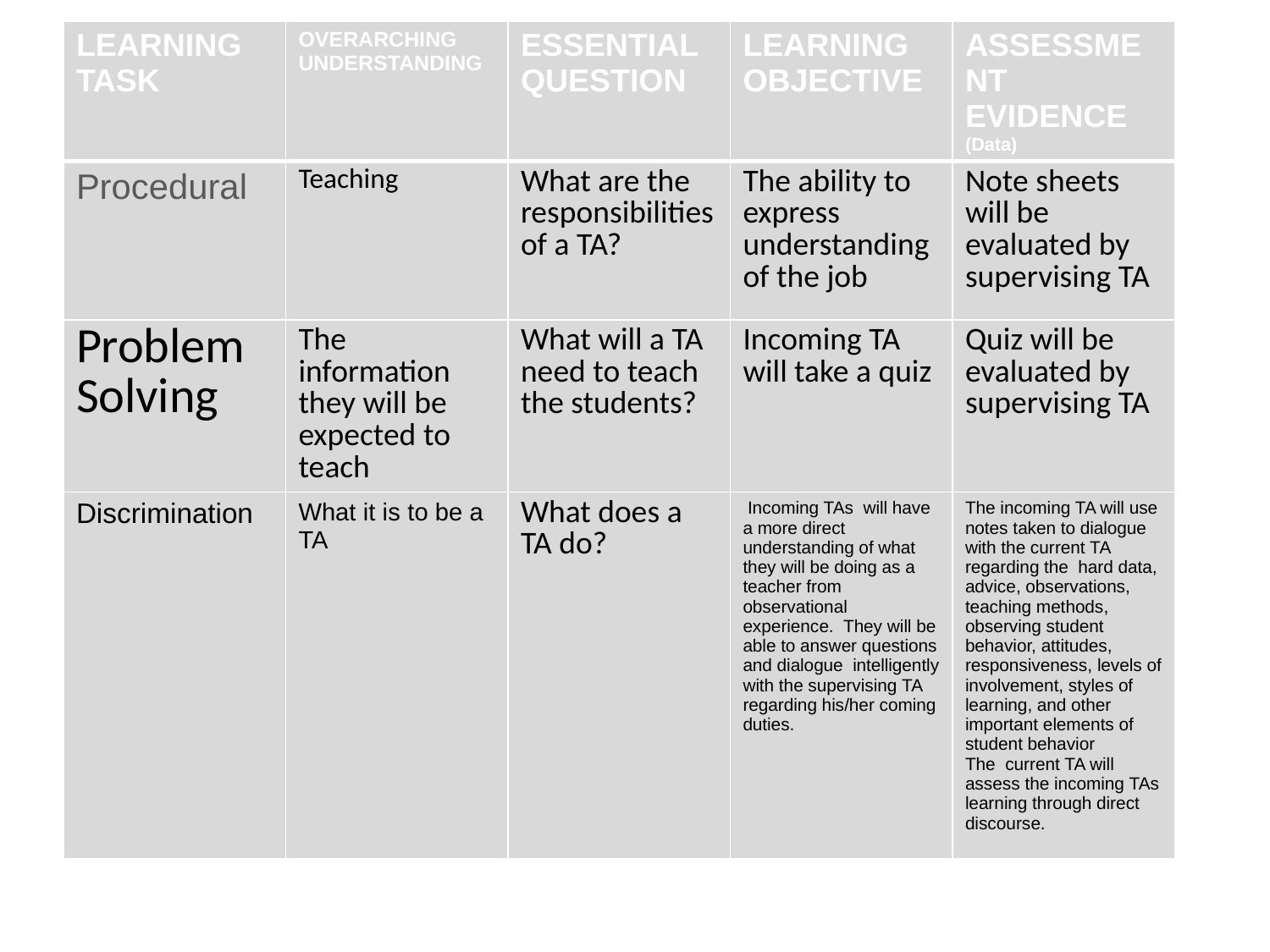

| LEARNING TASK | OVERARCHING UNDERSTANDING | ESSENTIAL QUESTION | LEARNING OBJECTIVE | ASSESSMENT EVIDENCE (Data) |
| --- | --- | --- | --- | --- |
| Procedural | Teaching | What are the responsibilities of a TA? | The ability to express understanding of the job | Note sheets will be evaluated by supervising TA |
| Problem Solving | The information they will be expected to teach | What will a TA need to teach the students? | Incoming TA will take a quiz | Quiz will be evaluated by supervising TA |
| Discrimination | What it is to be a TA | What does a TA do? | Incoming TAs will have a more direct understanding of what they will be doing as a teacher from observational experience. They will be able to answer questions and dialogue intelligently with the supervising TA regarding his/her coming duties. | The incoming TA will use notes taken to dialogue with the current TA regarding the hard data, advice, observations, teaching methods, observing student behavior, attitudes, responsiveness, levels of involvement, styles of learning, and other important elements of student behavior The current TA will assess the incoming TAs learning through direct discourse. |
#